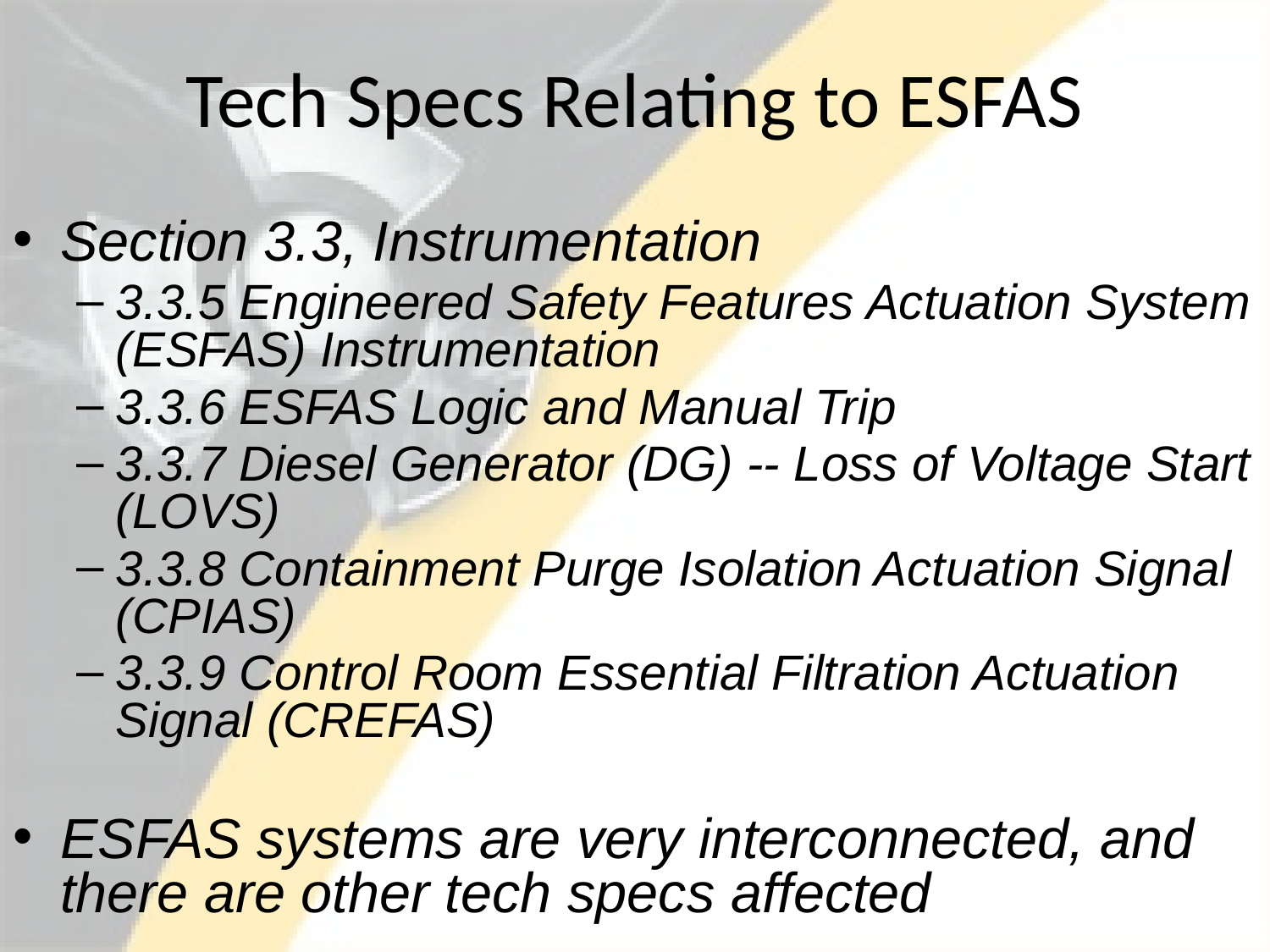

# Tech Specs Relating to ESFAS
Section 3.3, Instrumentation
3.3.5 Engineered Safety Features Actuation System (ESFAS) Instrumentation
3.3.6 ESFAS Logic and Manual Trip
3.3.7 Diesel Generator (DG) -- Loss of Voltage Start (LOVS)
3.3.8 Containment Purge Isolation Actuation Signal (CPIAS)
3.3.9 Control Room Essential Filtration Actuation Signal (CREFAS)

ESFAS systems are very interconnected, and there are other tech specs affected